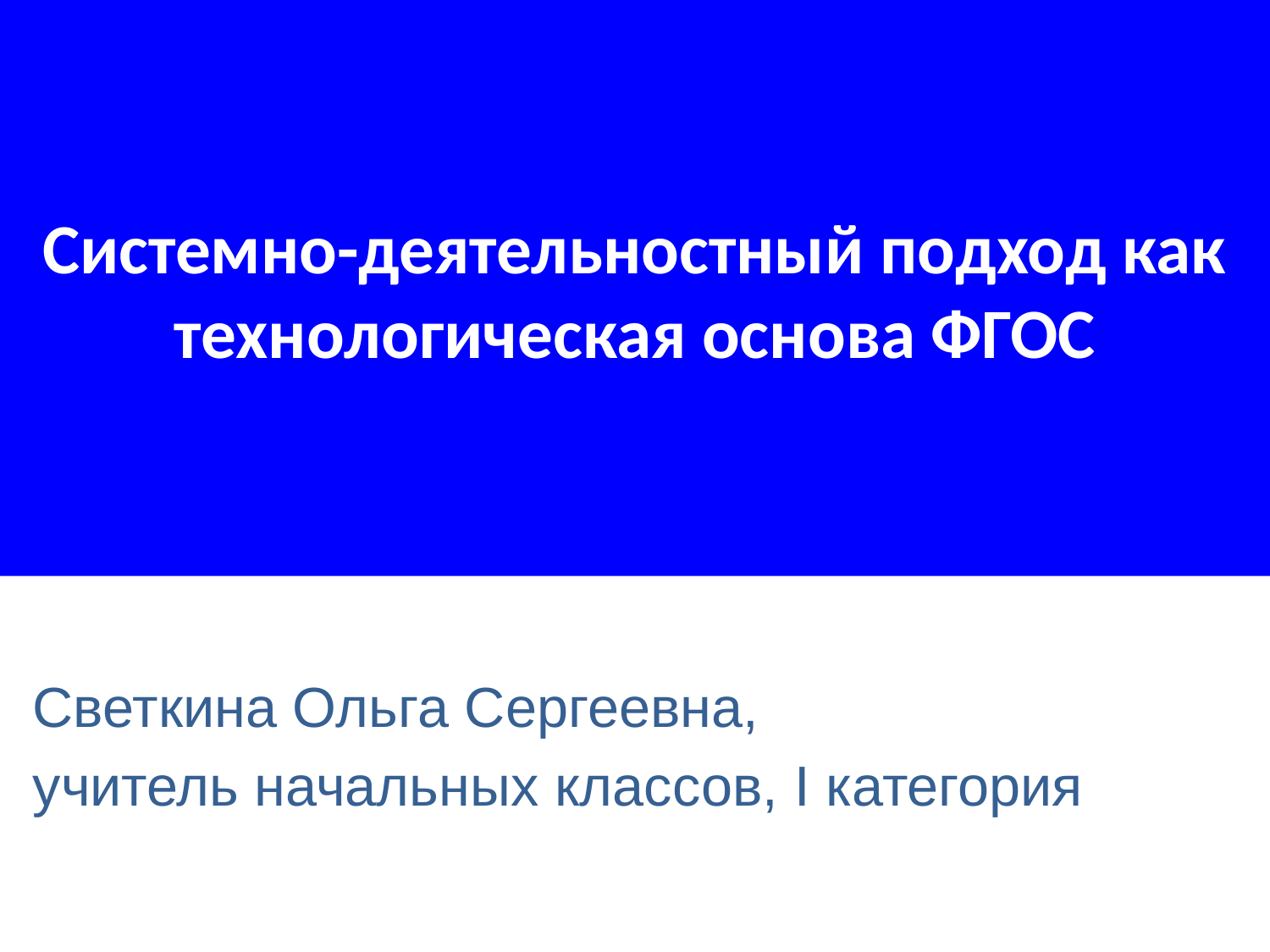

# Системно-деятельностный подход как технологическая основа ФГОС
Светкина Ольга Сергеевна,
учитель начальных классов, I категория